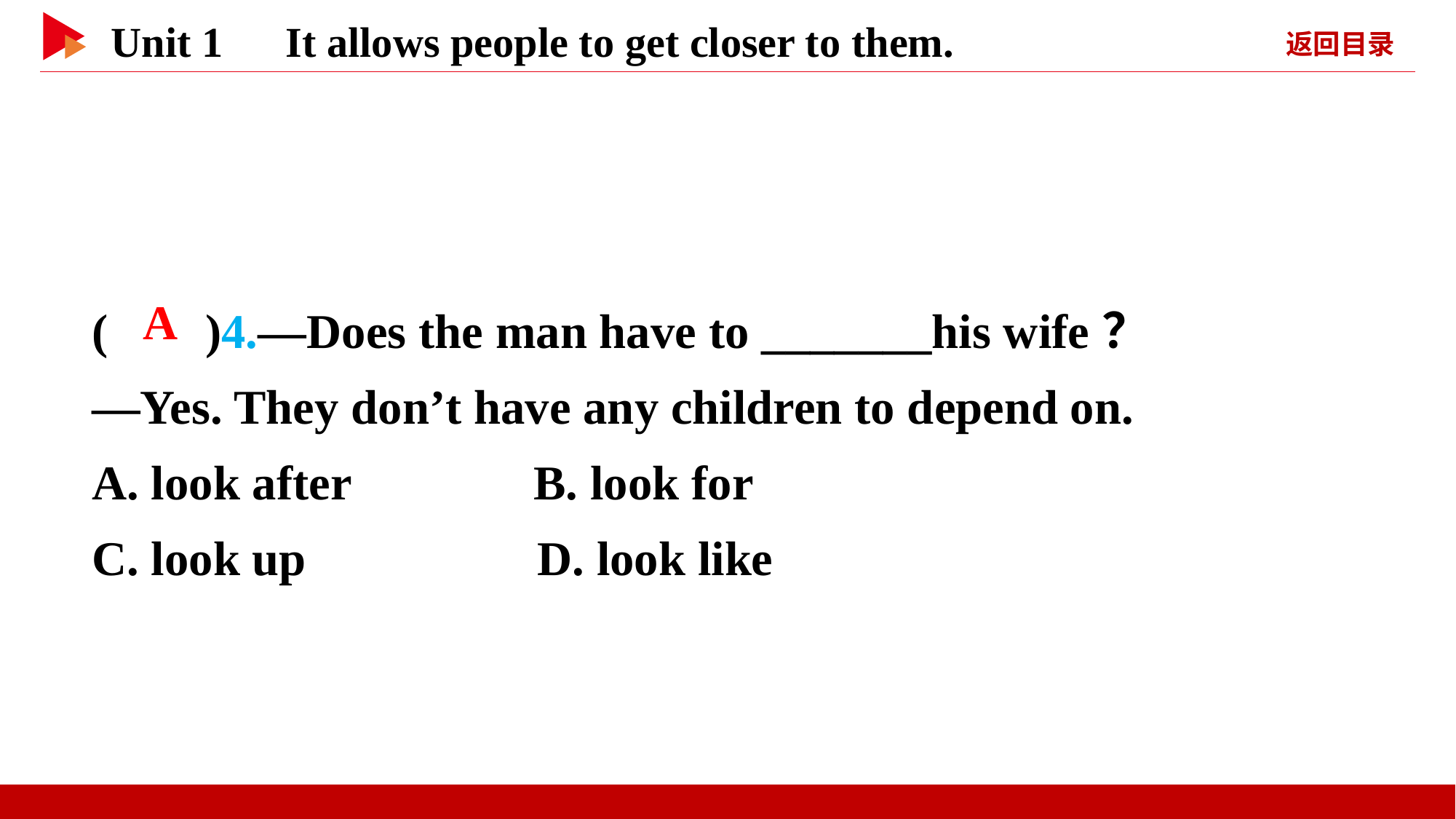

(        )4.—Does the man have to _______his wife？
—Yes. They don’t have any children to depend on.
A. look after               B. look for
C. look up                   D. look like
   A